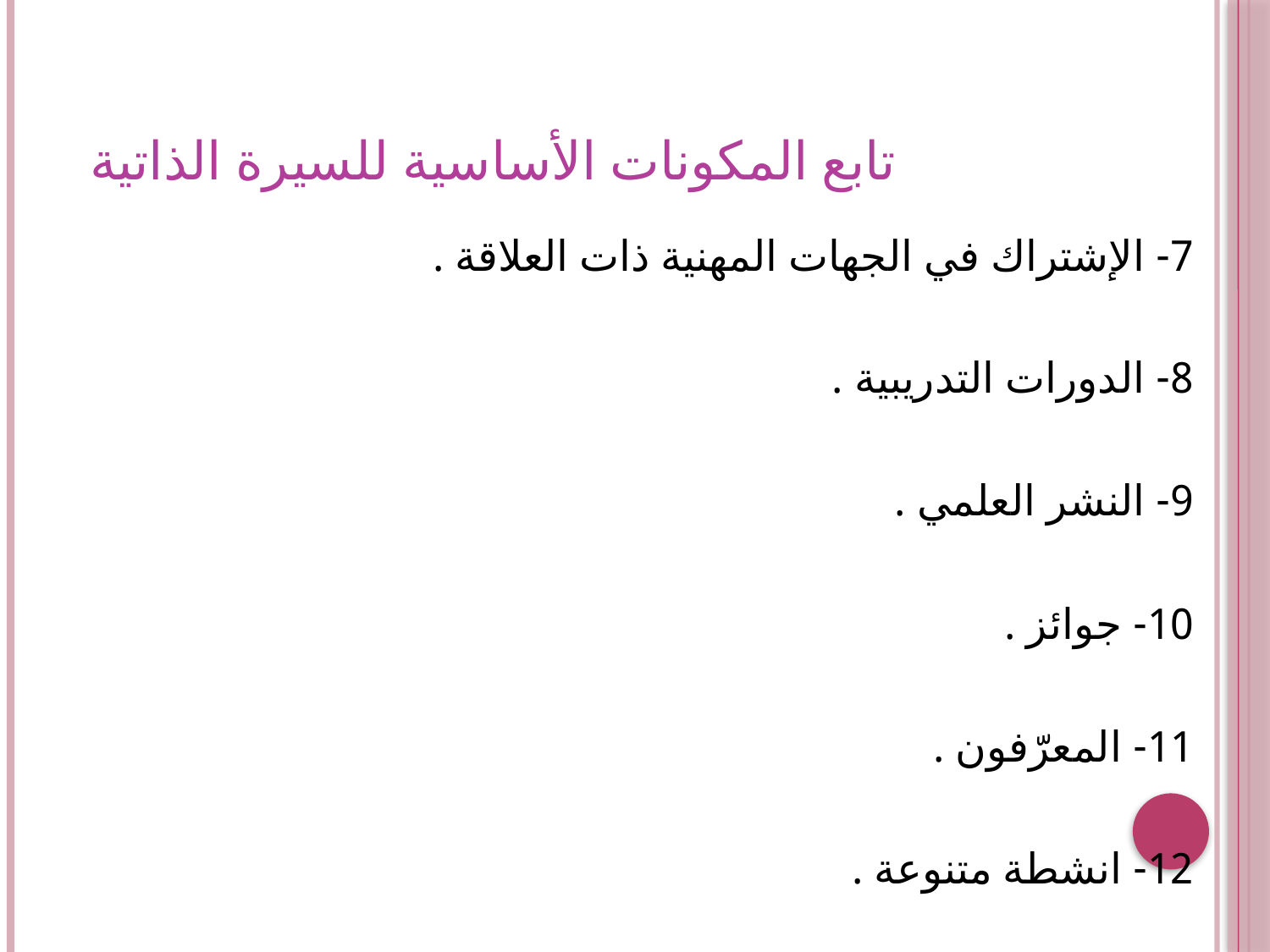

# تابع المكونات الأساسية للسيرة الذاتية
7- الإشتراك في الجهات المهنية ذات العلاقة .

8- الدورات التدريبية .

9- النشر العلمي .

10- جوائز .

11- المعرّفون .

12- انشطة متنوعة .